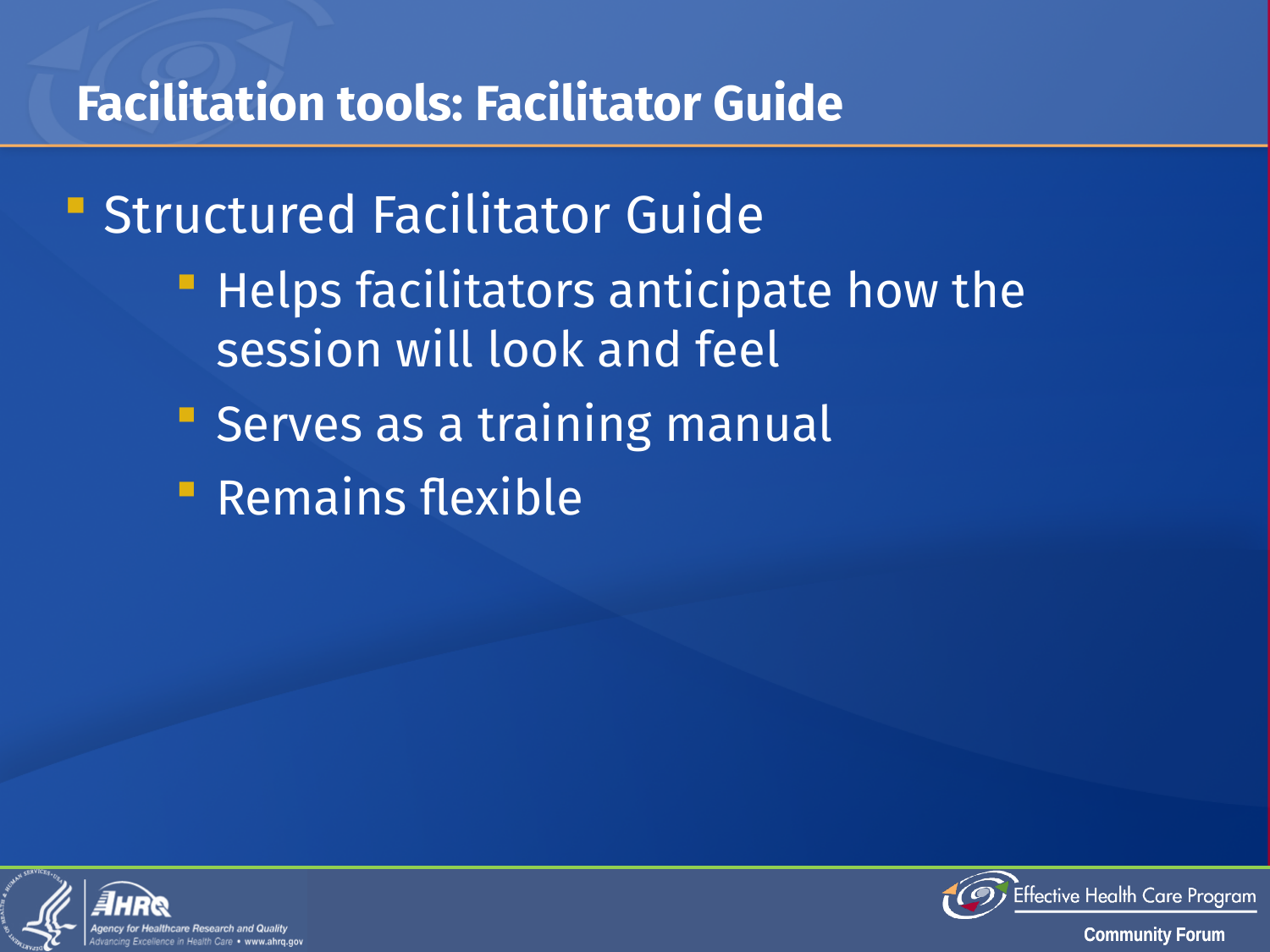

# Facilitation tools: Facilitator Guide
Structured Facilitator Guide
Helps facilitators anticipate how the session will look and feel
Serves as a training manual
Remains flexible